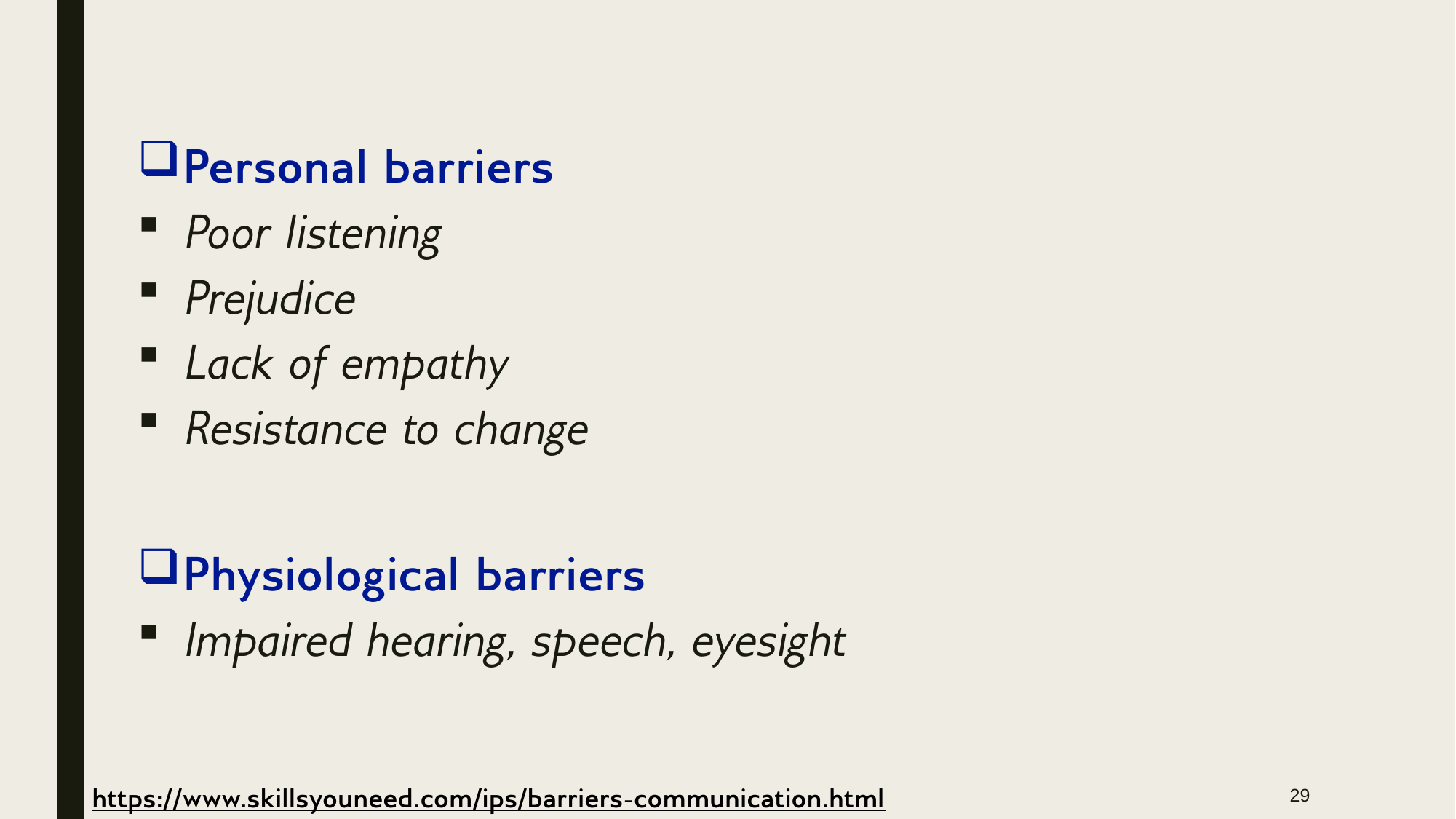

Personal barriers
Poor listening
Prejudice
Lack of empathy
Resistance to change

Physiological barriers
Impaired hearing, speech, eyesight

29
https://www.skillsyouneed.com/ips/barriers-communication.html